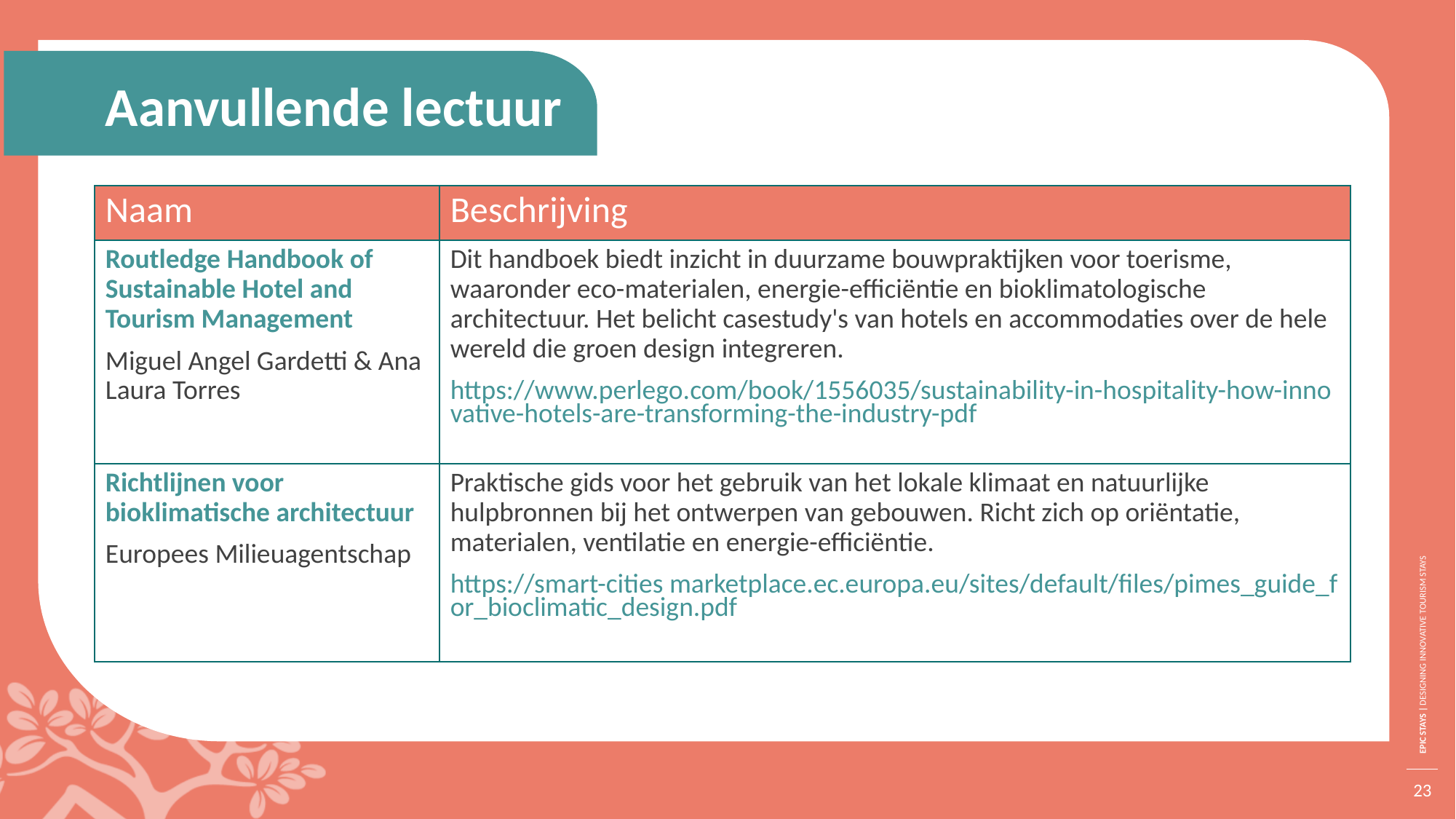

Aanvullende lectuur
| Naam | Beschrijving |
| --- | --- |
| Routledge Handbook of Sustainable Hotel and Tourism Management Miguel Angel Gardetti & Ana Laura Torres | Dit handboek biedt inzicht in duurzame bouwpraktijken voor toerisme, waaronder eco-materialen, energie-efficiëntie en bioklimatologische architectuur. Het belicht casestudy's van hotels en accommodaties over de hele wereld die groen design integreren. https://www.perlego.com/book/1556035/sustainability-in-hospitality-how-innovative-hotels-are-transforming-the-industry-pdf |
| Richtlijnen voor bioklimatische architectuur Europees Milieuagentschap | Praktische gids voor het gebruik van het lokale klimaat en natuurlijke hulpbronnen bij het ontwerpen van gebouwen. Richt zich op oriëntatie, materialen, ventilatie en energie-efficiëntie. https://smart-cities marketplace.ec.europa.eu/sites/default/files/pimes\_guide\_for\_bioclimatic\_design.pdf |
23